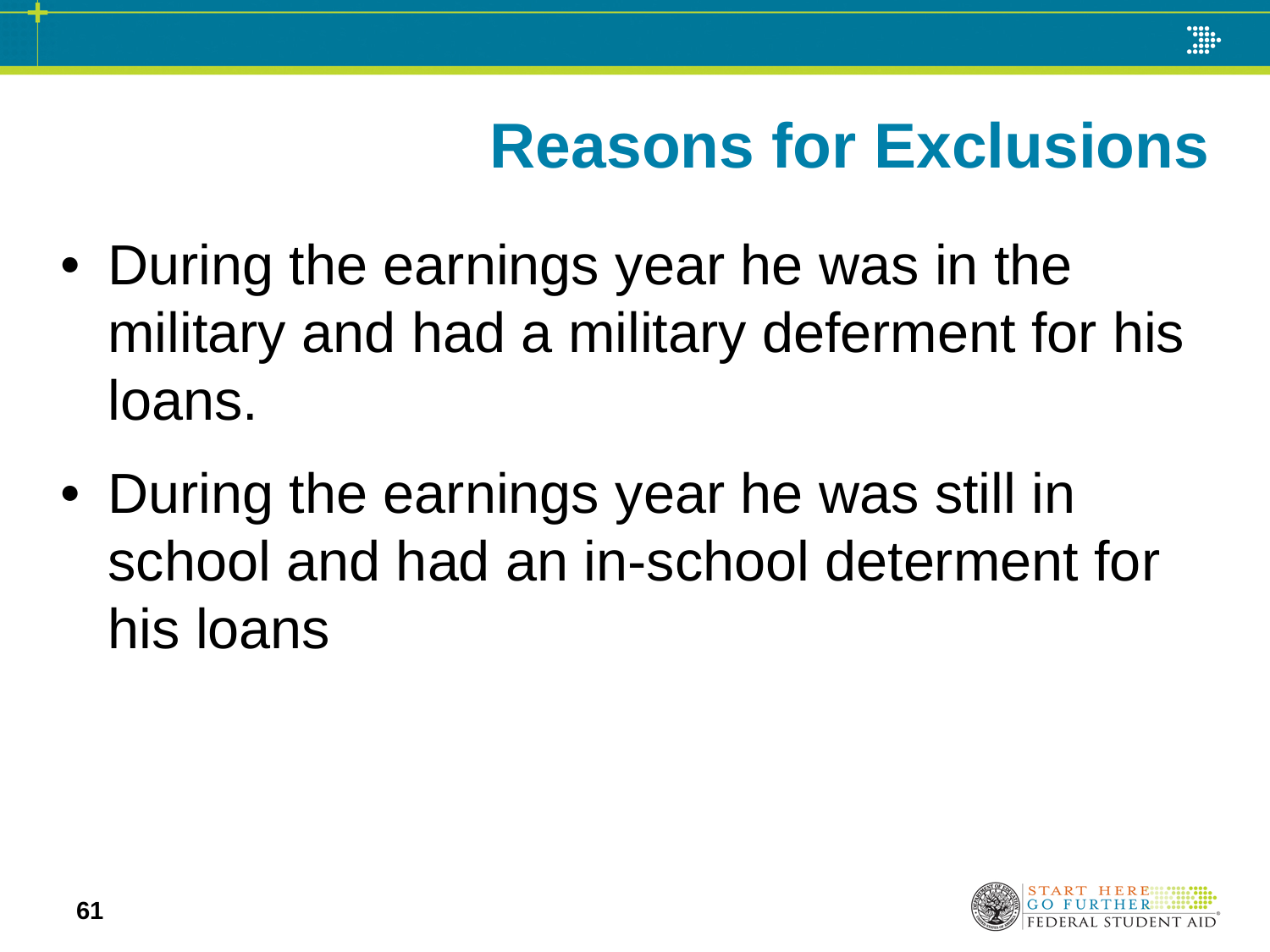

# Reasons for Exclusions
During the earnings year he was in the military and had a military deferment for his loans.
During the earnings year he was still in school and had an in-school determent for his loans
61